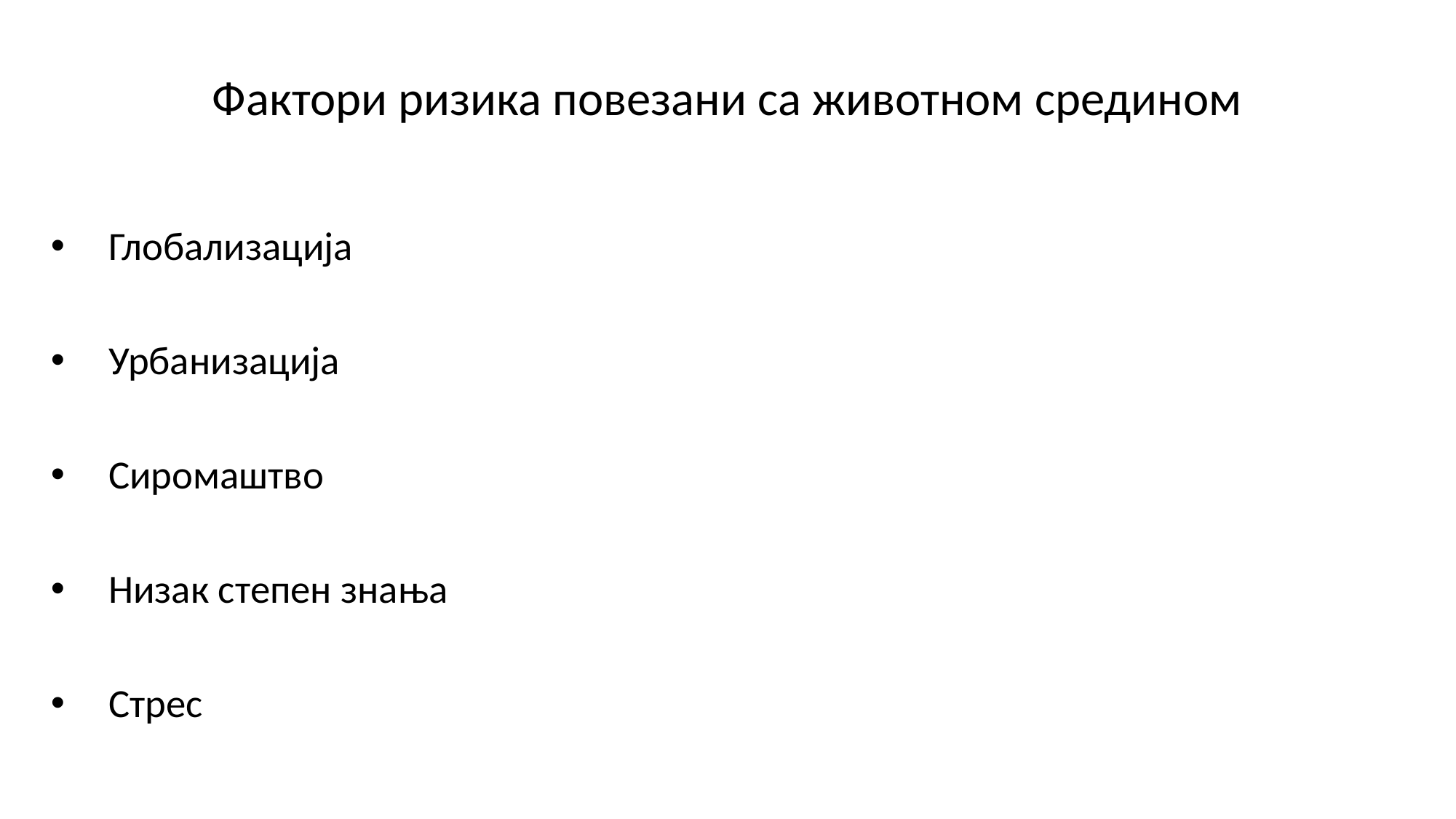

# Фактори ризика повезани са животном средином

Глобализација

Урбанизација

Сиромаштво

Низак степен знања

Стрес